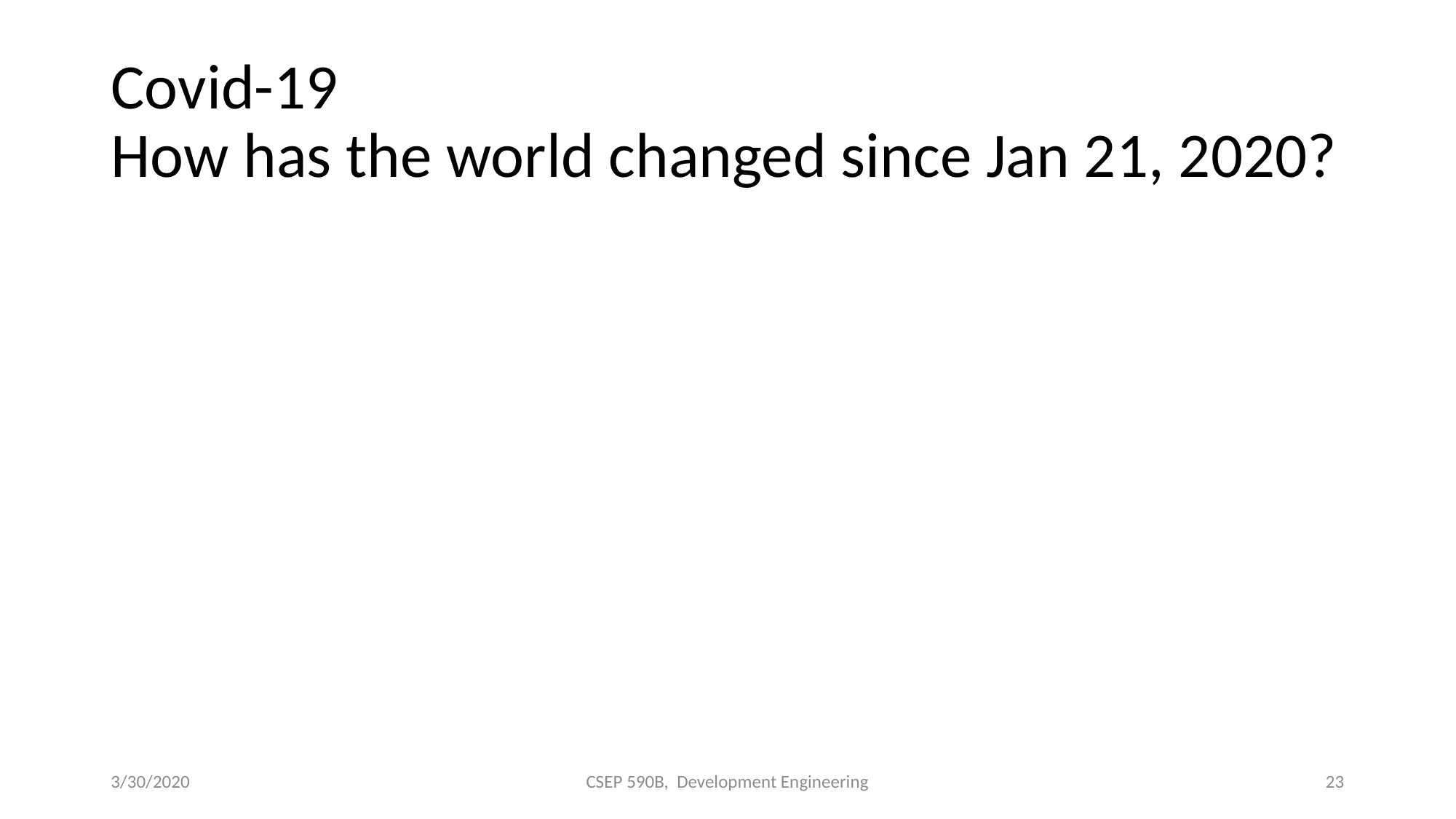

# Covid-19 How has the world changed since Jan 21, 2020?

3/30/2020
CSEP 590B,  Development Engineering
23